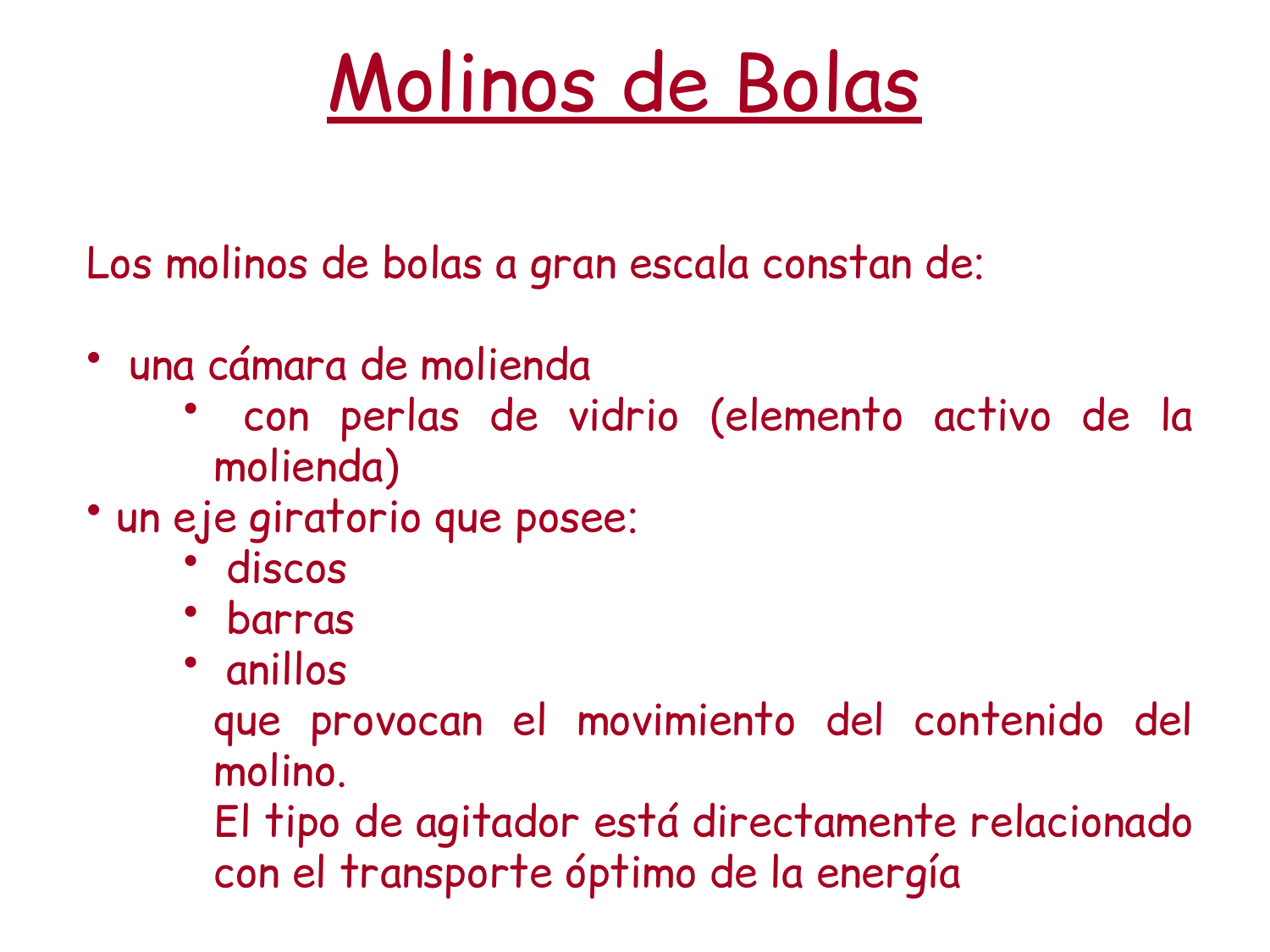

# Molinos de Bolas
Los molinos de bolas a gran escala constan de:

 una cámara de molienda
 con perlas de vidrio (elemento activo de la molienda)
un eje giratorio que posee:
 discos
 barras
 anillos
que provocan el movimiento del contenido del molino.
El tipo de agitador está directamente relacionado con el transporte óptimo de la energía